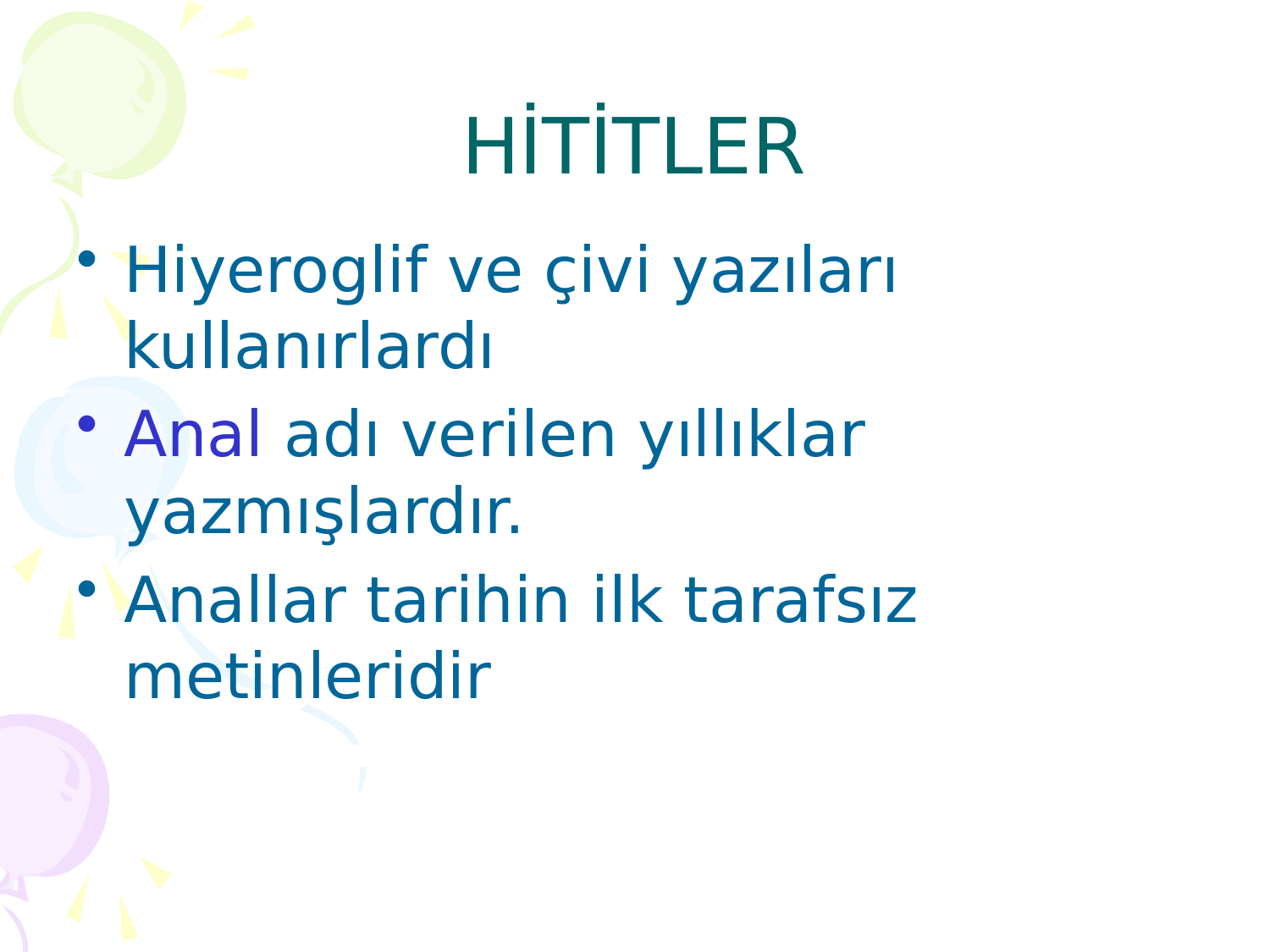

# HİTİTLER
Hiyeroglif ve çivi yazıları kullanırlardı
Anal adı verilen yıllıklar yazmışlardır.
Anallar tarihin ilk tarafsız metinleridir